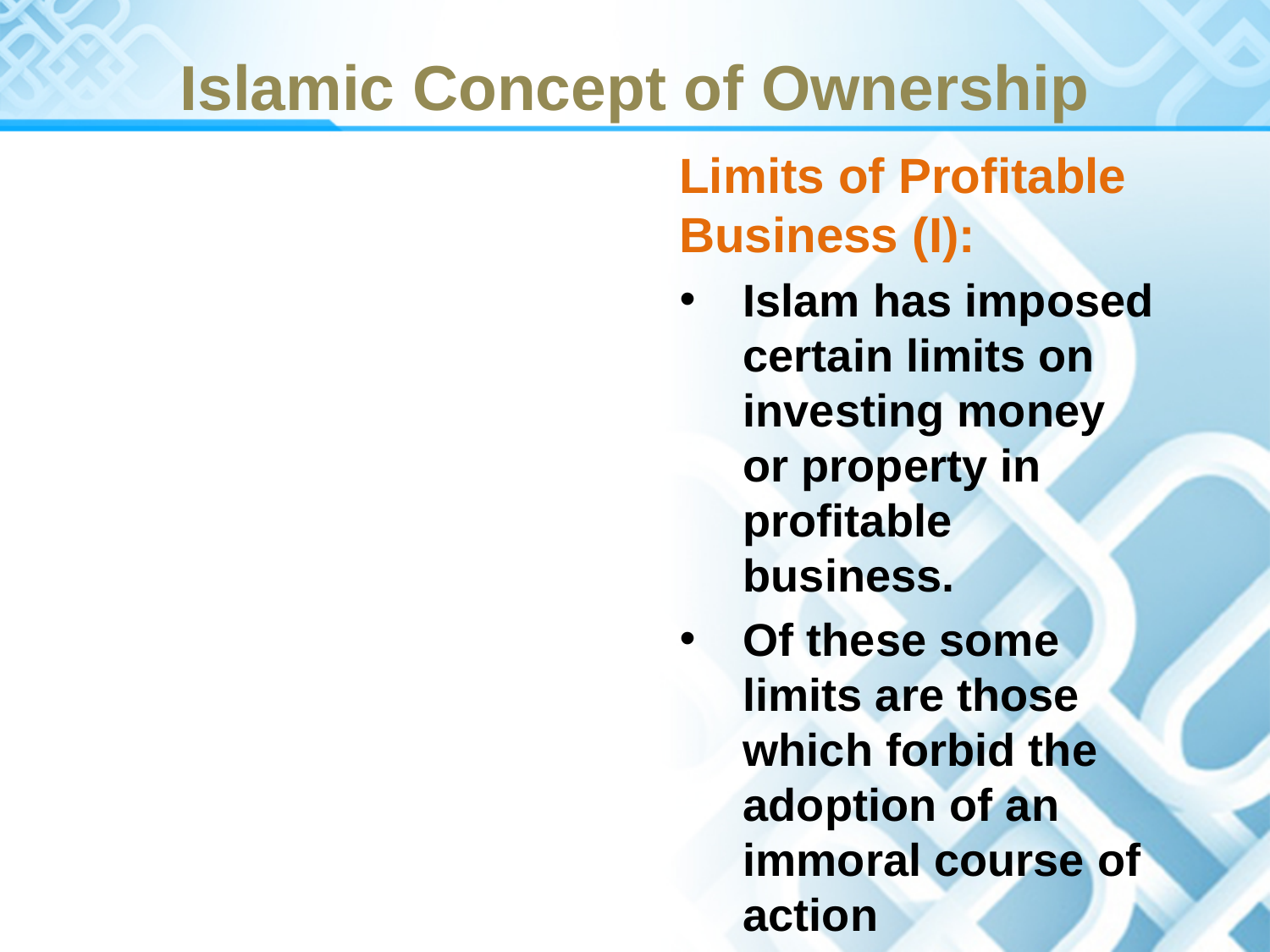

Islamic Concept of Ownership
Limits of Profitable Business (I):
Islam has imposed certain limits on investing money or property in profitable business.
Of these some limits are those which forbid the adoption of an immoral course of action